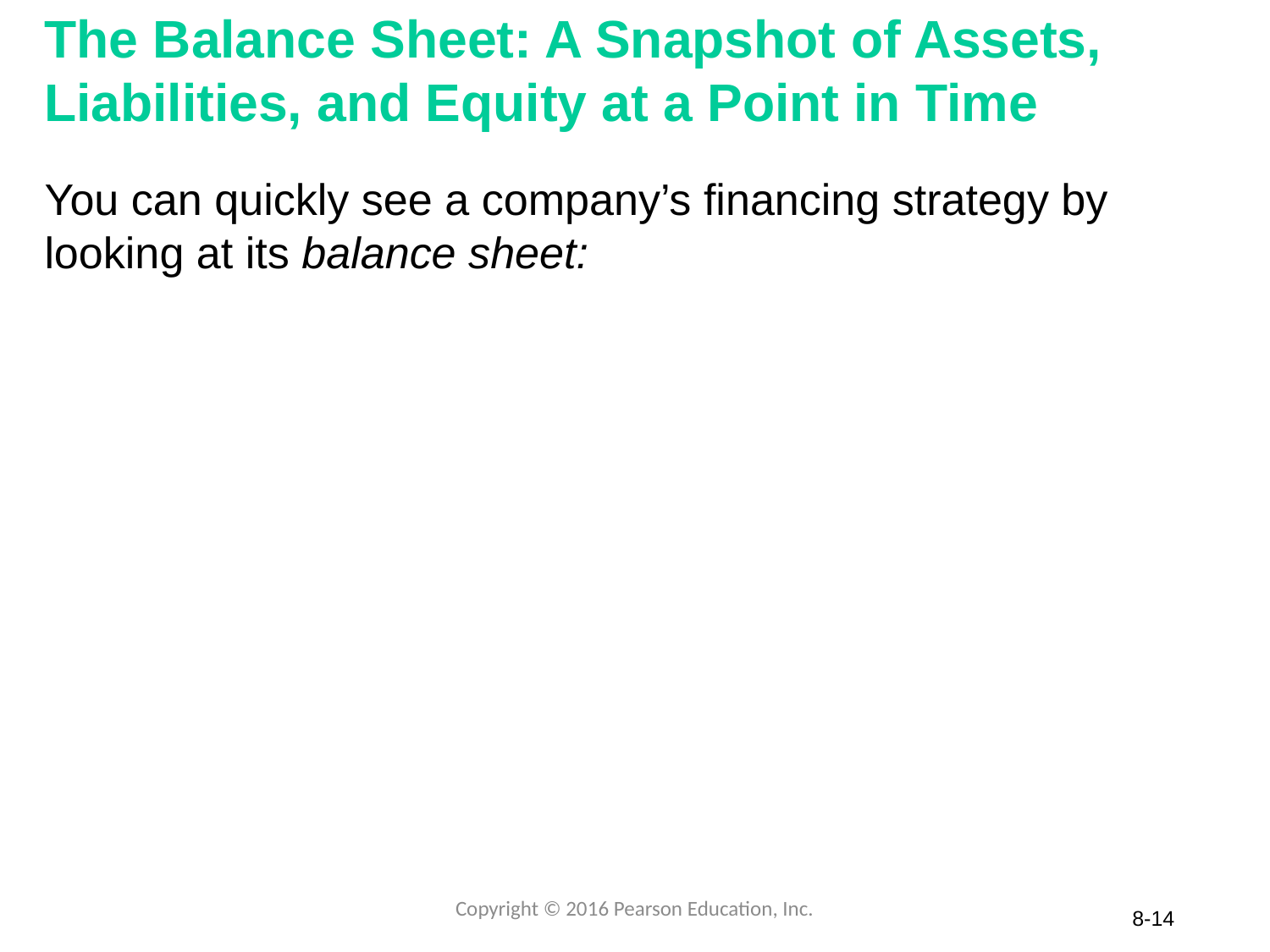

# The Balance Sheet: A Snapshot of Assets, Liabilities, and Equity at a Point in Time
You can quickly see a company’s financing strategy by looking at its balance sheet:

Copyright © 2016 Pearson Education, Inc.